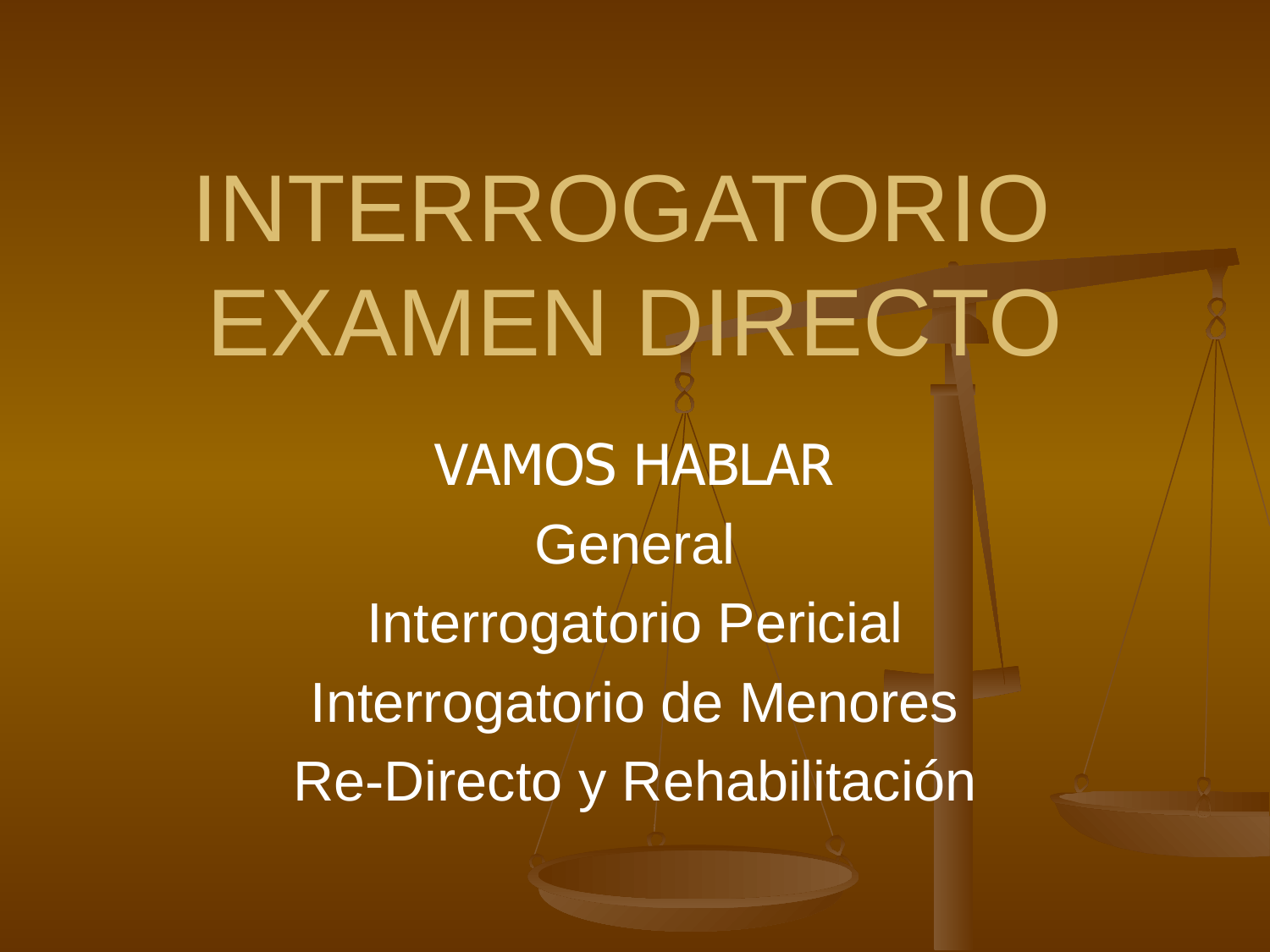

# INTERROGATORIO EXAMEN DIRECTO

VAMOS HABLAR
General
Interrogatorio Pericial
Interrogatorio de Menores
Re-Directo y Rehabilitación